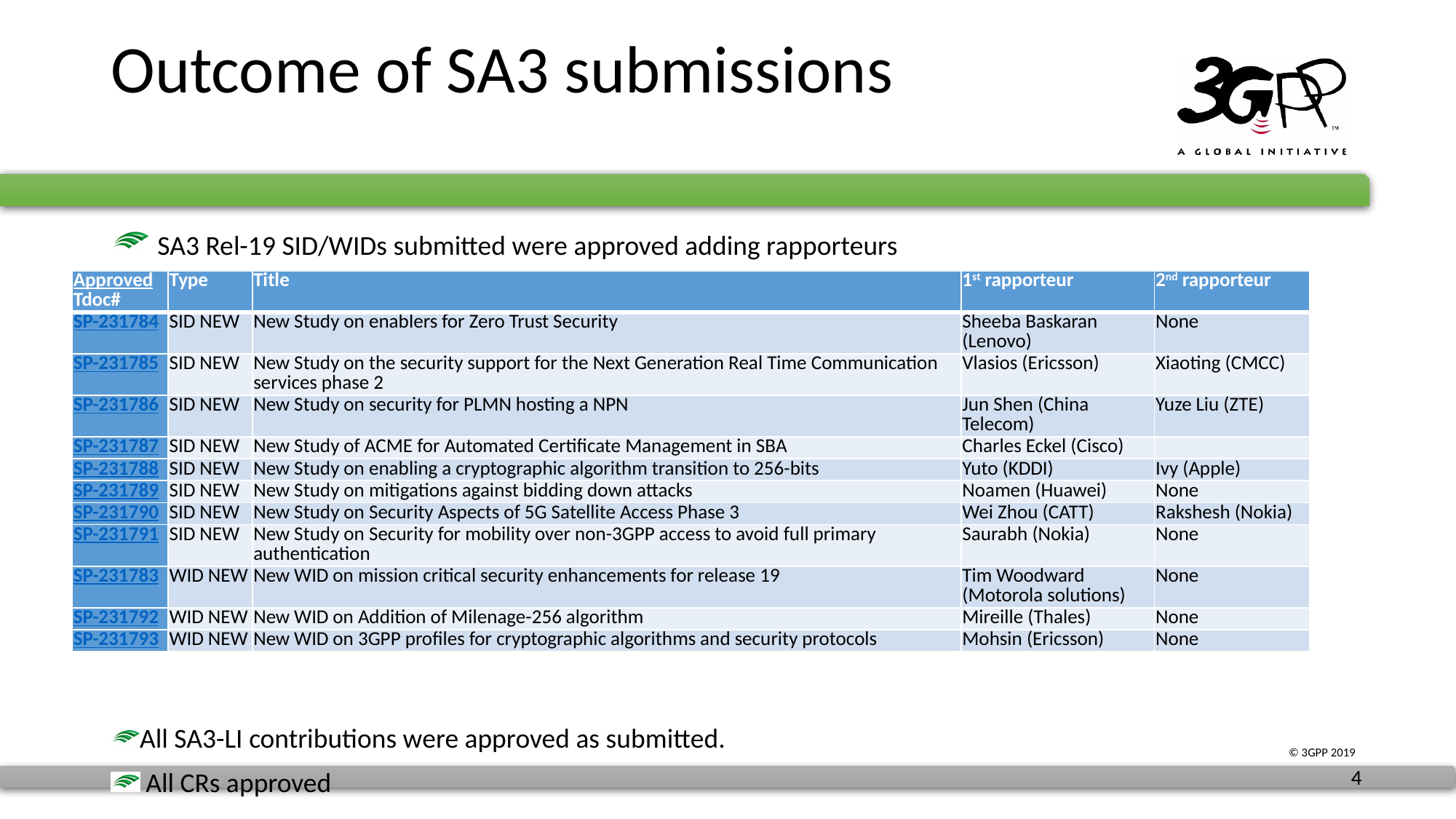

# Outcome of SA3 submissions
 SA3 Rel-19 SID/WIDs submitted were approved adding rapporteurs

All SA3-LI contributions were approved as submitted.
 All CRs approved

| Approved Tdoc# | Type | Title | 1st rapporteur | 2nd rapporteur |
| --- | --- | --- | --- | --- |
| SP-231784 | SID NEW | New Study on enablers for Zero Trust Security | Sheeba Baskaran (Lenovo) | None |
| SP-231785 | SID NEW | New Study on the security support for the Next Generation Real Time Communication services phase 2 | Vlasios (Ericsson) | Xiaoting (CMCC) |
| SP-231786 | SID NEW | New Study on security for PLMN hosting a NPN | Jun Shen (China Telecom) | Yuze Liu (ZTE) |
| SP-231787 | SID NEW | New Study of ACME for Automated Certificate Management in SBA | Charles Eckel (Cisco) |  |
| SP-231788 | SID NEW | New Study on enabling a cryptographic algorithm transition to 256-bits | Yuto (KDDI) | Ivy (Apple) |
| SP-231789 | SID NEW | New Study on mitigations against bidding down attacks | Noamen (Huawei) | None |
| SP-231790 | SID NEW | New Study on Security Aspects of 5G Satellite Access Phase 3 | Wei Zhou (CATT) | Rakshesh (Nokia) |
| SP-231791 | SID NEW | New Study on Security for mobility over non-3GPP access to avoid full primary authentication | Saurabh (Nokia) | None |
| SP-231783 | WID NEW | New WID on mission critical security enhancements for release 19 | Tim Woodward (Motorola solutions) | None |
| SP-231792 | WID NEW | New WID on Addition of Milenage-256 algorithm | Mireille (Thales) | None |
| SP-231793 | WID NEW | New WID on 3GPP profiles for cryptographic algorithms and security protocols | Mohsin (Ericsson) | None |